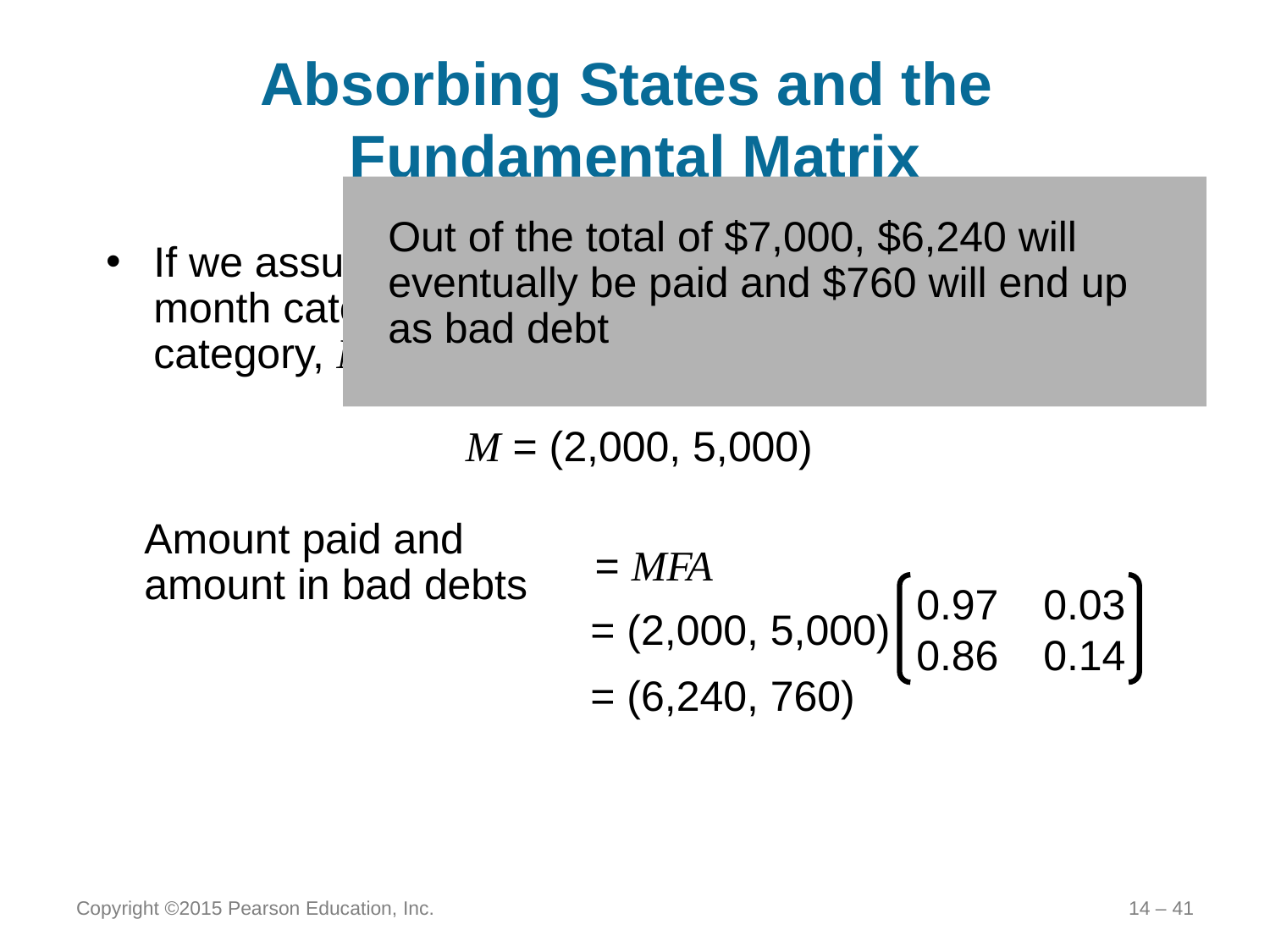

# Absorbing States and the Fundamental Matrix
Out of the total of $7,000, $6,240 will eventually be paid and $760 will end up as bad debt
If we assume there is $2,000 in the less than one month category and $5,000 in the one to three month category, M would be
M = (2,000, 5,000)
Amount paid and amount in bad debts
= MFA
0.97	0.03
0.86	0.14

= (2,000, 5,000)

= (6,240, 760)
Copyright ©2015 Pearson Education, Inc.
14 – 41